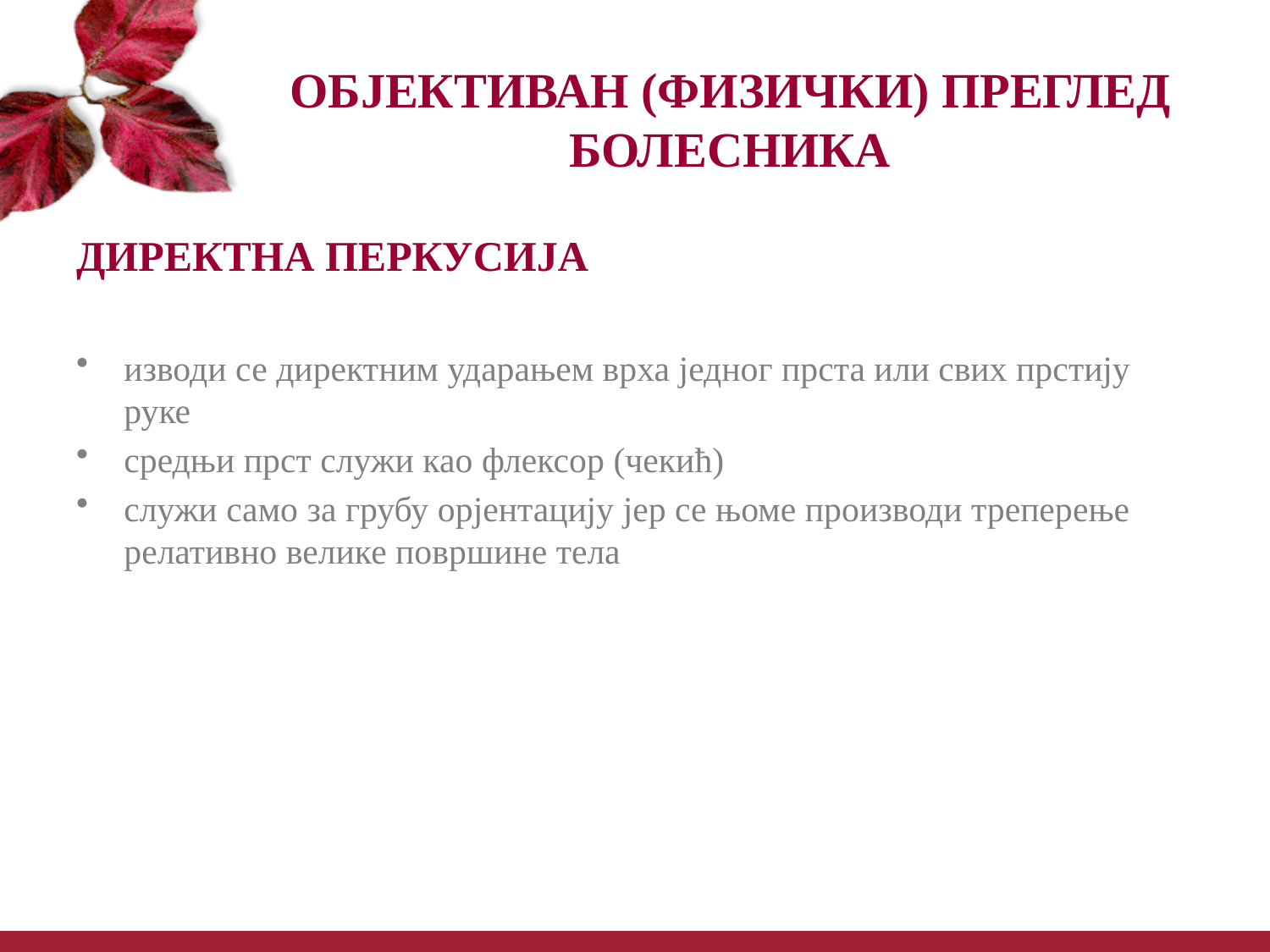

# ОБЈЕКТИВАН (ФИЗИЧКИ) ПРЕГЛЕД БОЛЕСНИКА
ДИРЕКТНА ПЕРКУСИЈА

изводи се директним ударањем врха једног прста или свих прстију руке
средњи прст служи као флексор (чекић)
служи само за грубу орјентацију јер се њоме производи треперење релативно велике површине тела